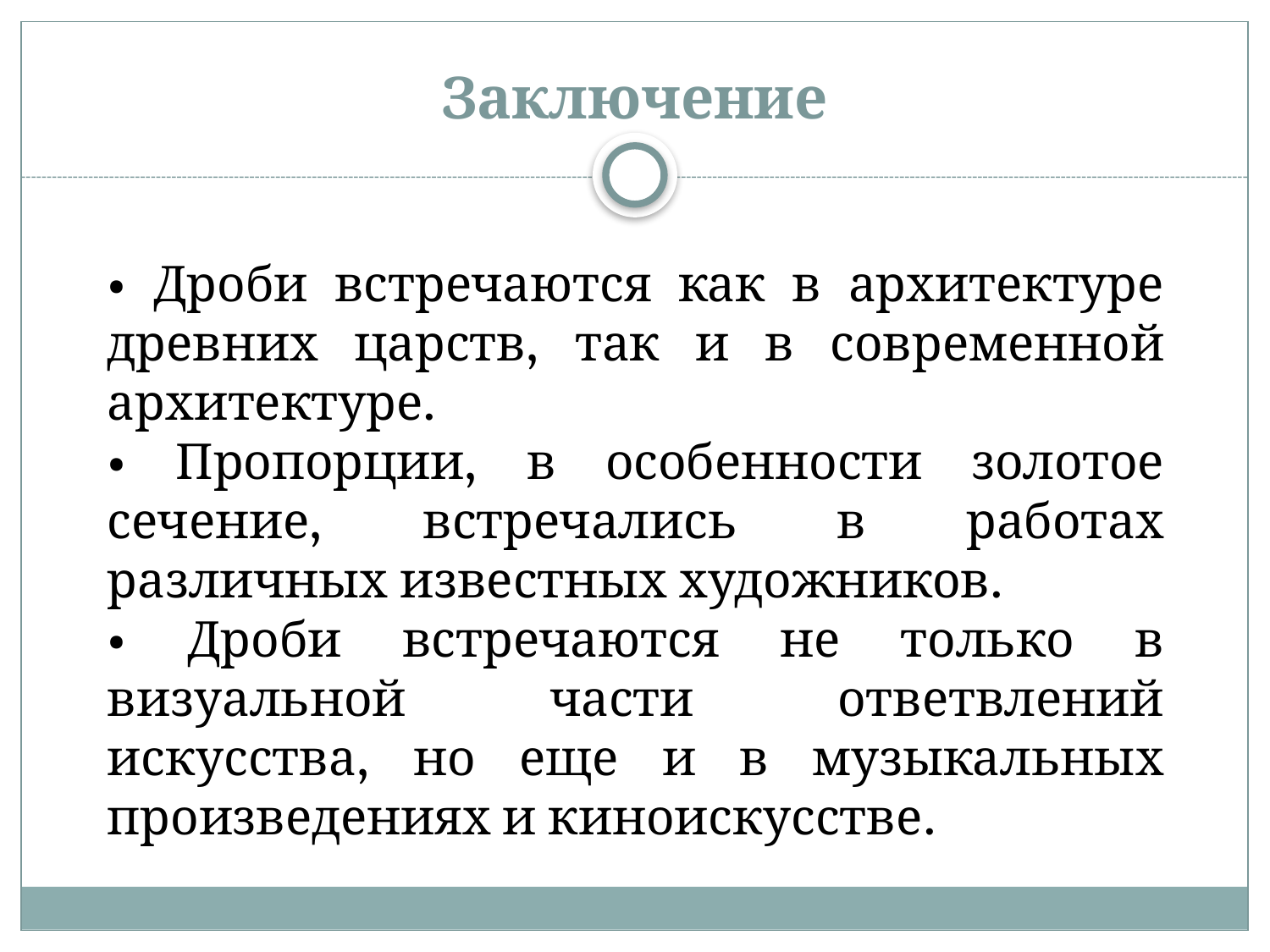

# Заключение
• Дроби встречаются как в архитектуре древних царств, так и в современной архитектуре.
• Пропорции, в особенности золотое сечение, встречались в работах различных известных художников.
• Дроби встречаются не только в визуальной части ответвлений искусства, но еще и в музыкальных произведениях и киноискусстве.